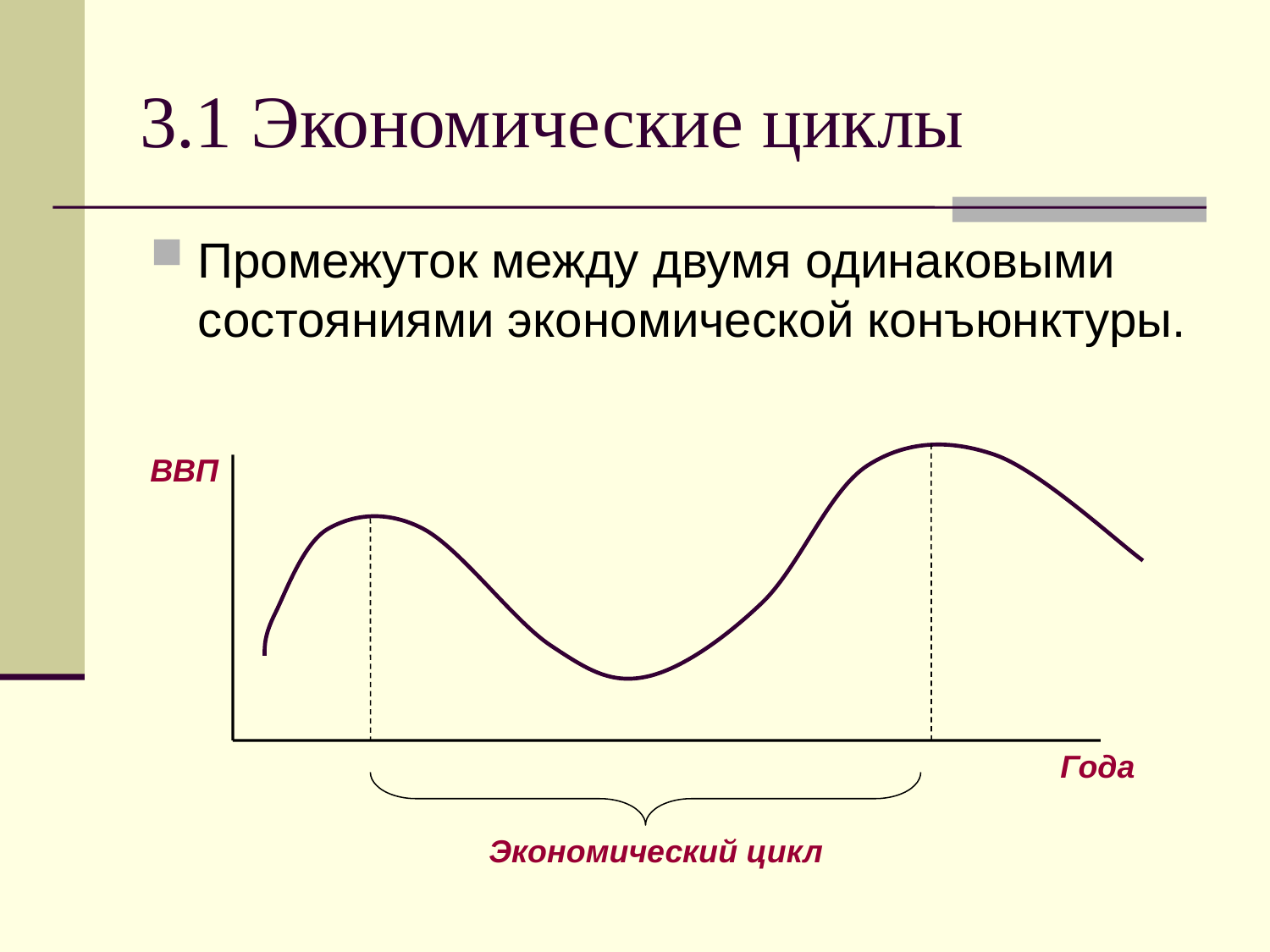

# 3.1 Экономические циклы
Промежуток между двумя одинаковыми состояниями экономической конъюнктуры.

Экономический цикл
ВВП
Года